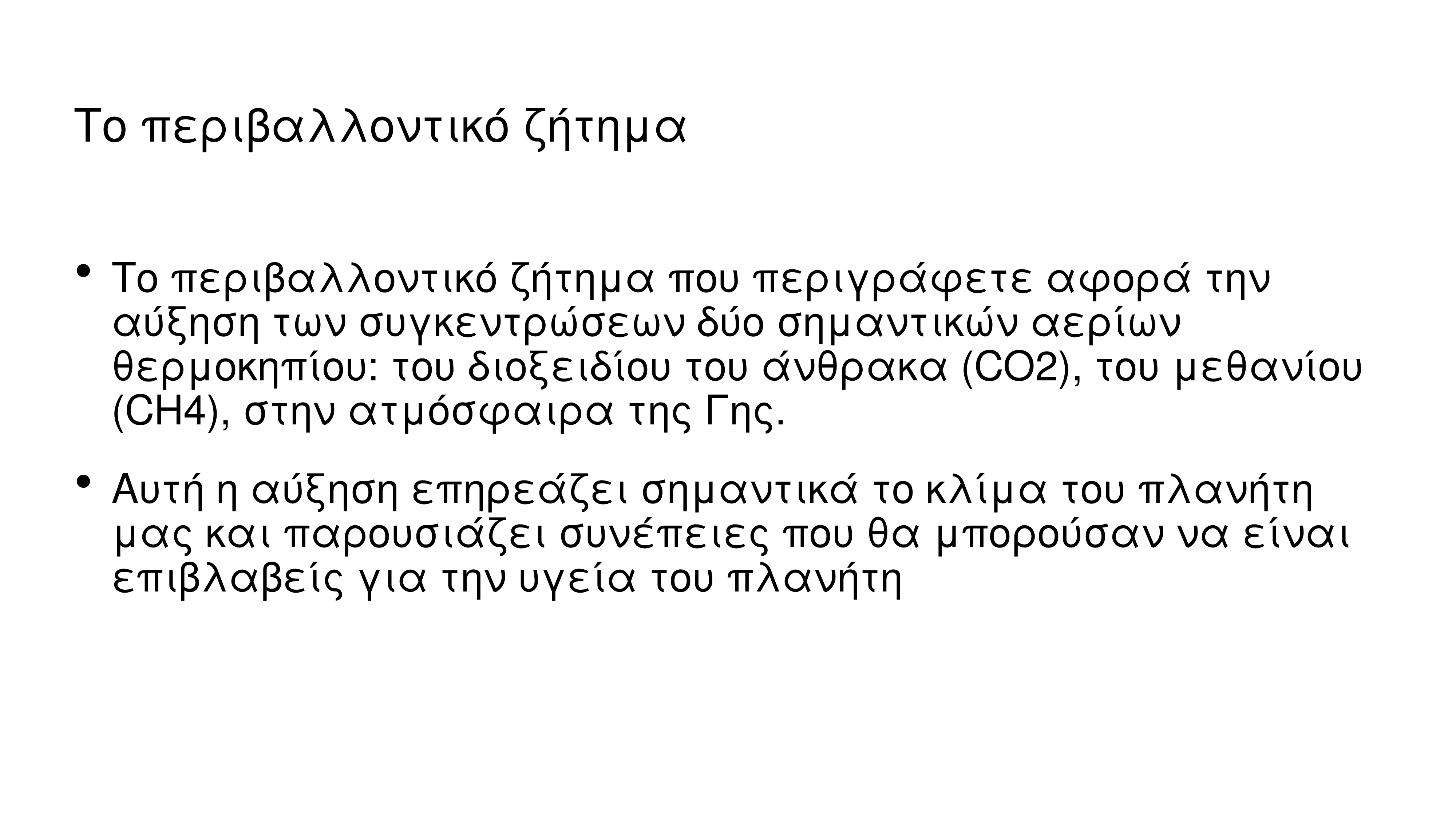

Το περιβαλλοντικό ζήτημα
Tο περιβαλλοντικό ζήτημα που περιγράφετε αφορά την αύξηση των συγκεντρώσεων δύο σημαντικών αερίων θερμοκηπίου: του διοξειδίου του άνθρακα (CO2), του μεθανίου (CH4), στην ατμόσφαιρα της Γης.
Αυτή η αύξηση επηρεάζει σημαντικά το κλίμα του πλανήτη μας και παρουσιάζει συνέπειες που θα μπορούσαν να είναι επιβλαβείς για την υγεία του πλανήτη